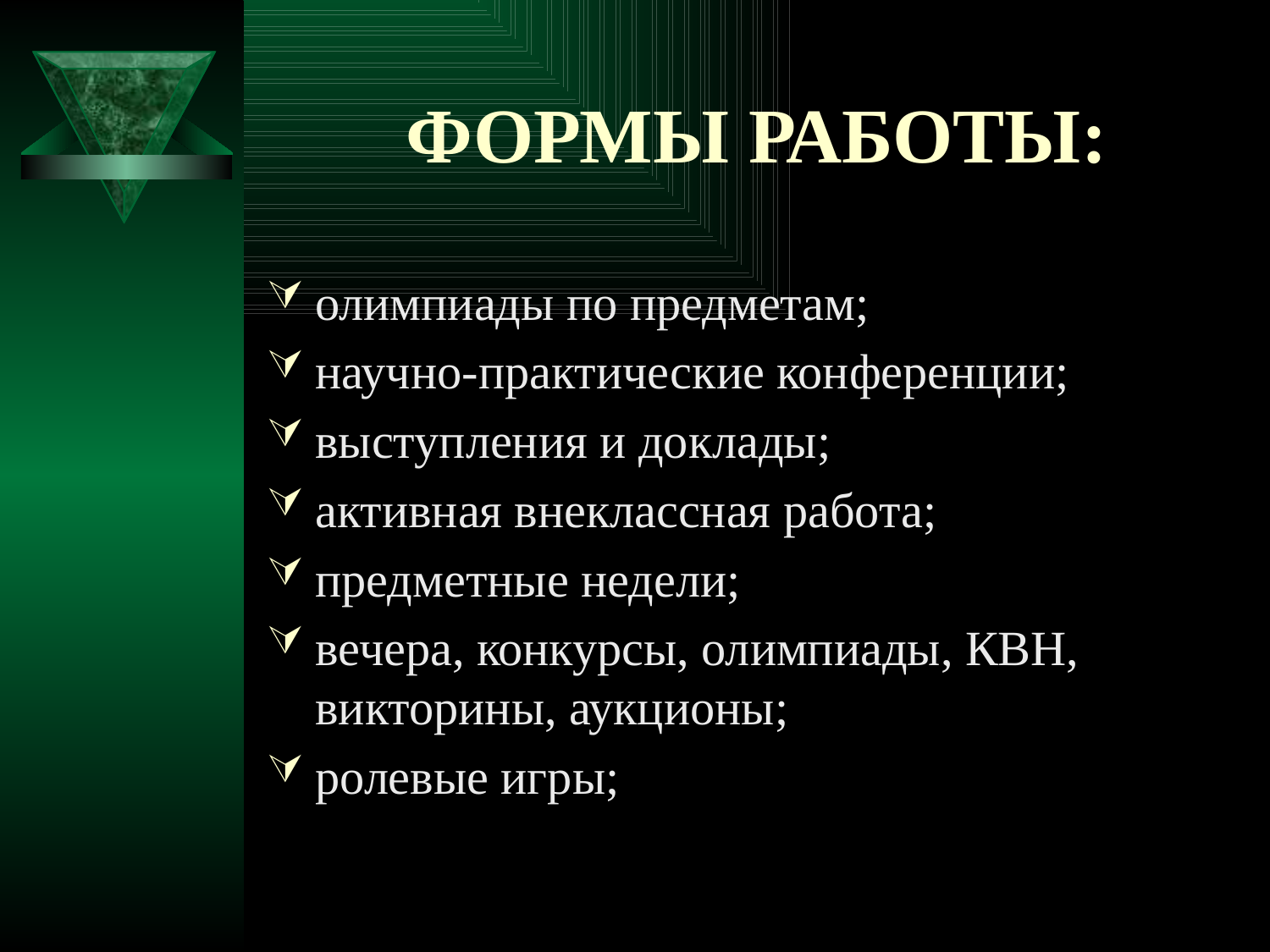

# ФОРМЫ РАБОТЫ:
олимпиады по предметам;
научно-практические конференции;
выступления и доклады;
активная внеклассная работа;
предметные недели;
вечера, конкурсы, олимпиады, КВН, викторины, аукционы;
ролевые игры;